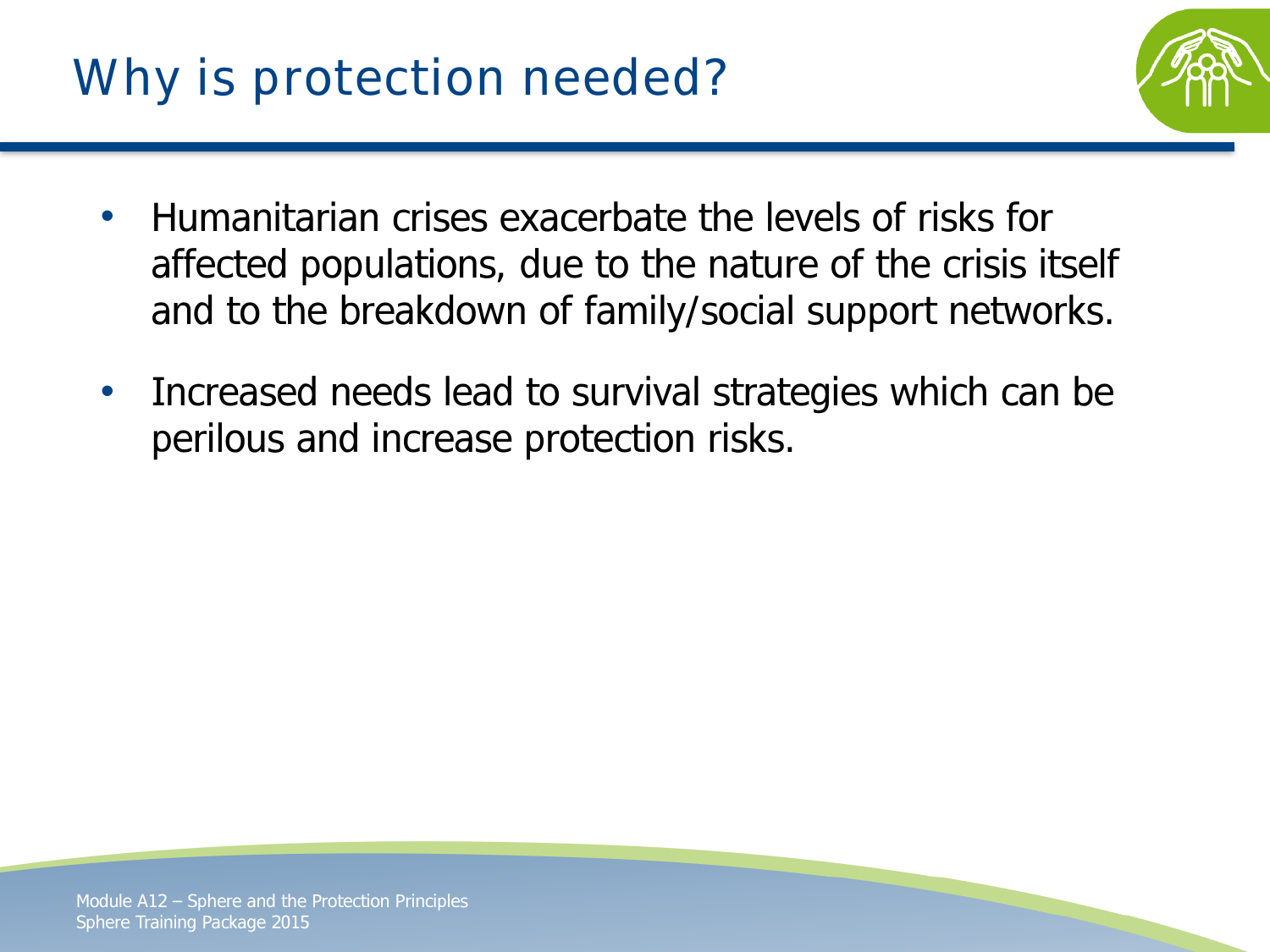

# Why is protection needed?
Humanitarian crises exacerbate the levels of risks for affected populations, due to the nature of the crisis itself and to the breakdown of family/social support networks.
Increased needs lead to survival strategies which can be perilous and increase protection risks.
Module A12 – Sphere and the Protection Principles
Sphere Training Package 2015